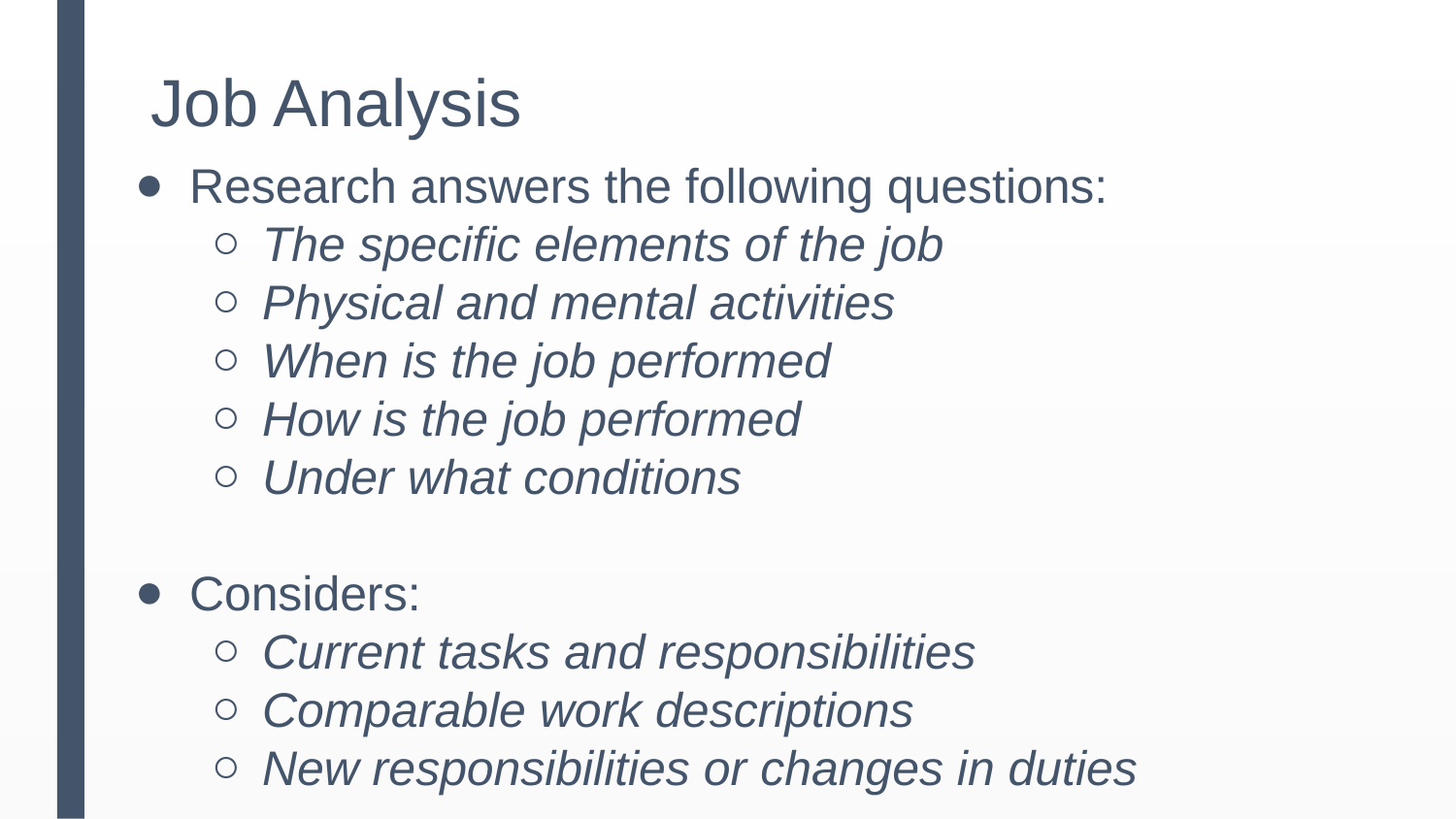

# Job Analysis
Research answers the following questions:
The specific elements of the job
Physical and mental activities
When is the job performed
How is the job performed
Under what conditions

Considers:
Current tasks and responsibilities
Comparable work descriptions
New responsibilities or changes in duties